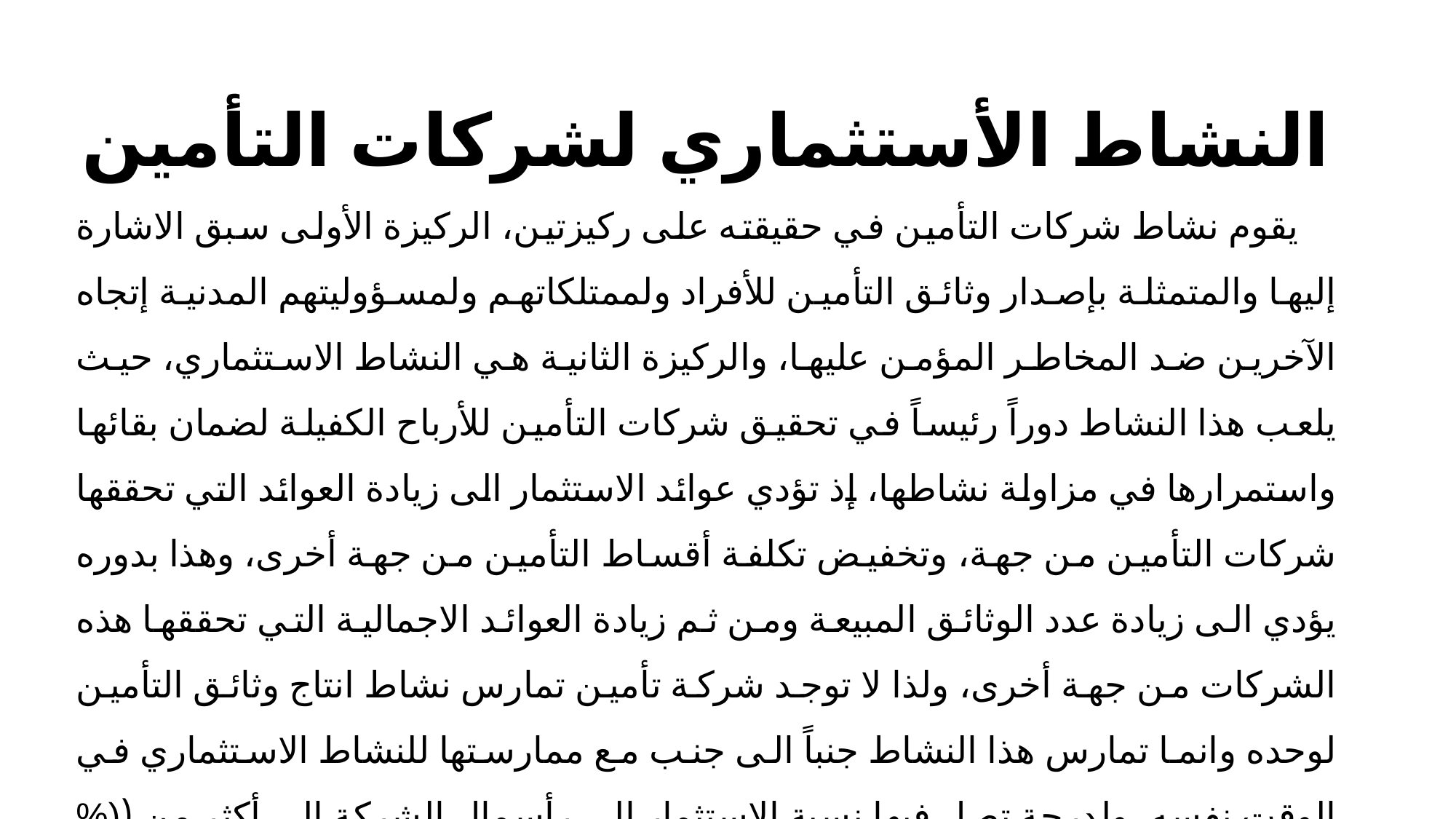

النشاط الأستثماري لشركات التأمين
    يقوم نشاط شركات التأمين في حقيقته على ركيزتين، الركيزة الأولى سبق الاشارة إليها والمتمثلة بإصدار وثائق التأمين للأفراد ولممتلكاتهم ولمسؤوليتهم المدنية إتجاه الآخرين ضد المخاطر المؤمن عليها، والركيزة الثانية هي النشاط الاستثماري، حيث يلعب هذا النشاط دوراً رئيساً في تحقيق شركات التأمين للأرباح الكفيلة لضمان بقائها واستمرارها في مزاولة نشاطها، إذ تؤدي عوائد الاستثمار الى زيادة العوائد التي تحققها شركات التأمين من جهة، وتخفيض تكلفة أقساط التأمين من جهة أخرى، وهذا بدوره يؤدي الى زيادة عدد الوثائق المبيعة ومن ثم زيادة العوائد الاجمالية التي تحققها هذه الشركات من جهة أخرى، ولذا لا توجد شركة تأمين تمارس نشاط انتاج وثائق التأمين لوحده وانما تمارس هذا النشاط جنباً الى جنب مع ممارستها للنشاط الاستثماري في الوقت نفسه، ولدرجة تصل فيها نسبة الاستثمار الى رأسمال الشركة الى أكثر من ((% 100 في غالبية شركات التأمين.